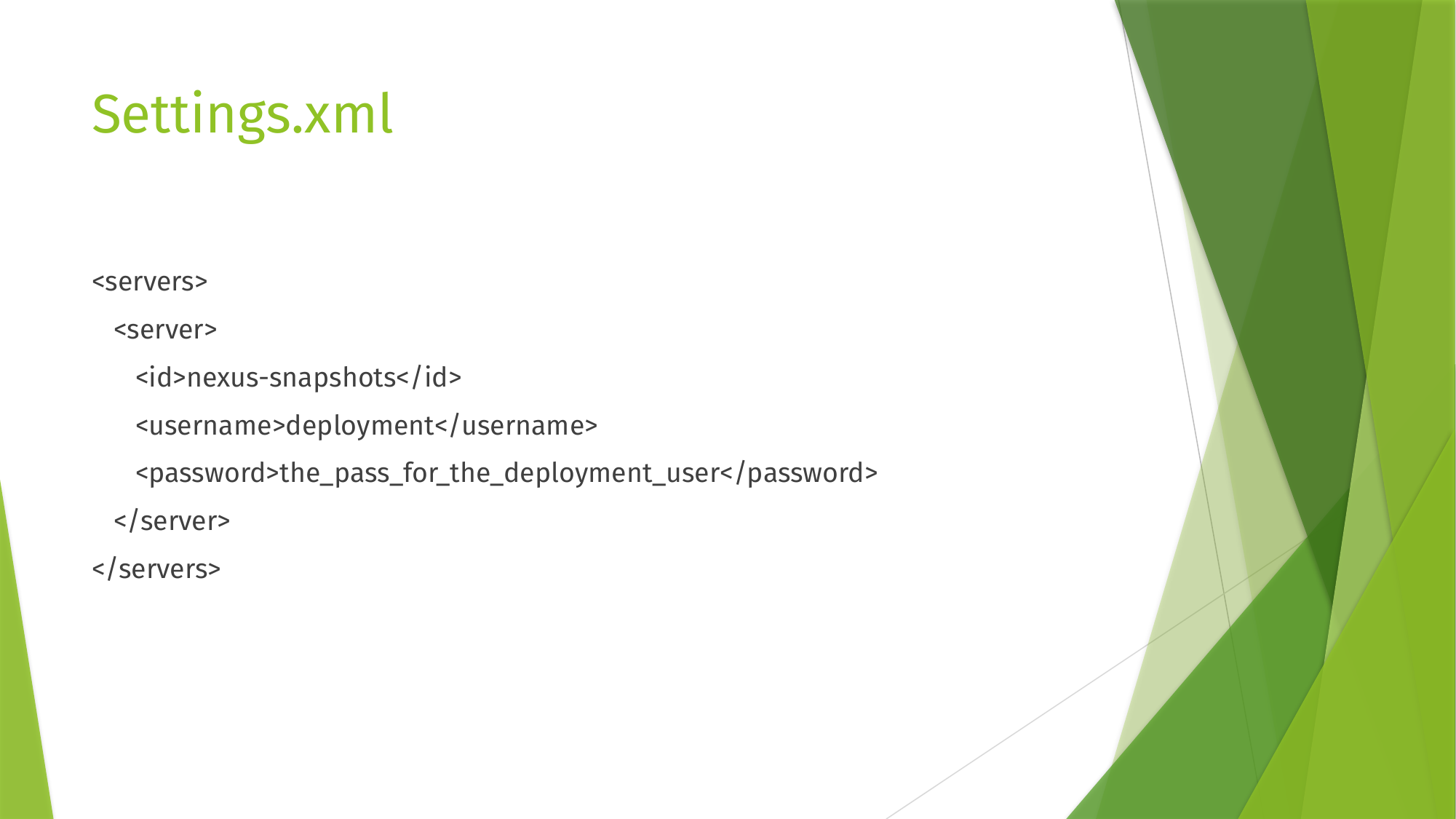

# Settings.xml
<servers>
   <server>
      <id>nexus-snapshots</id>
      <username>deployment</username>
      <password>the_pass_for_the_deployment_user</password>
   </server>
</servers>